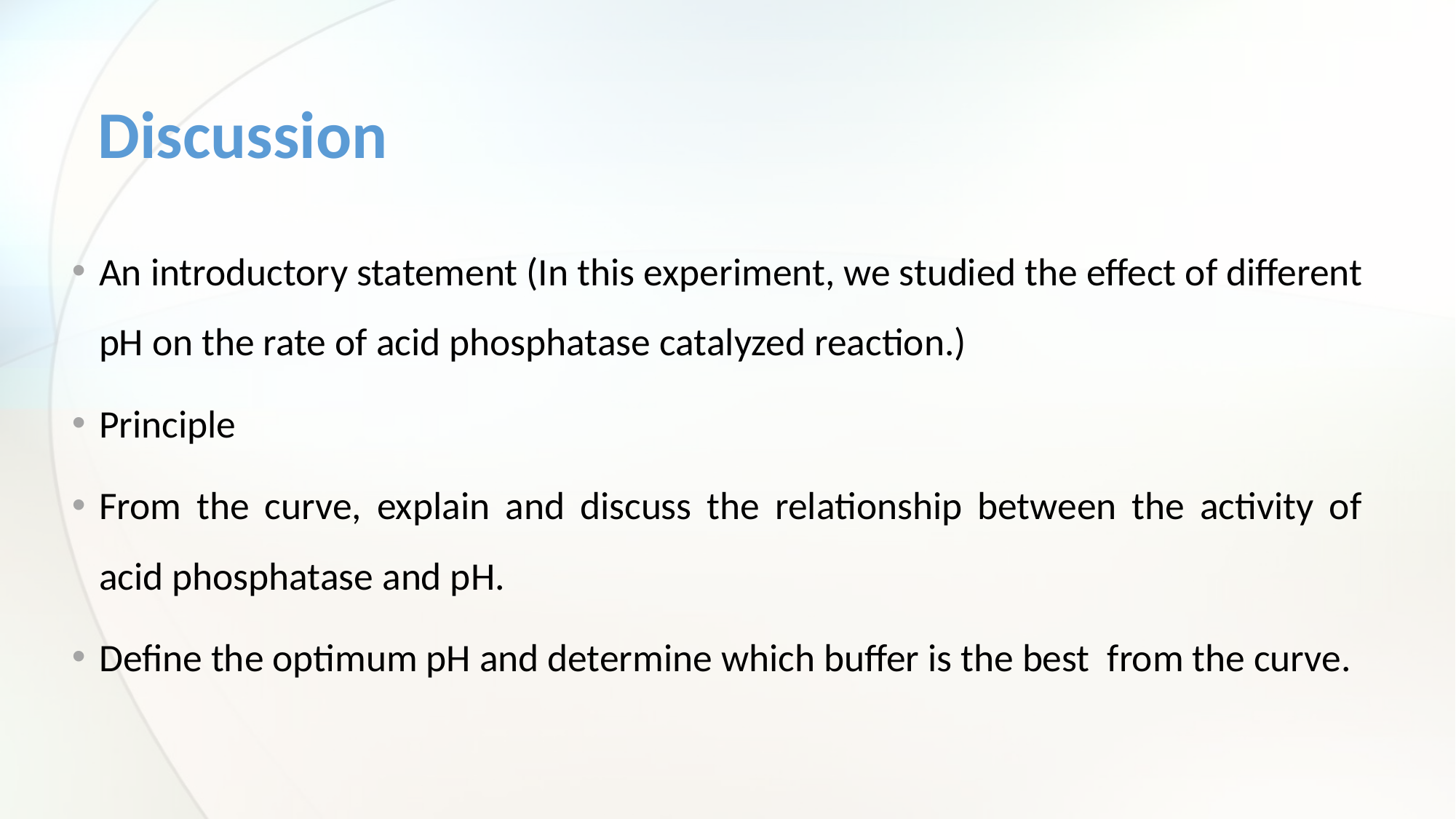

# Discussion
An introductory statement (In this experiment, we studied the effect of different pH on the rate of acid phosphatase catalyzed reaction.)
Principle
From the curve, explain and discuss the relationship between the activity of acid phosphatase and pH.
Define the optimum pH and determine which buffer is the best  from the curve.